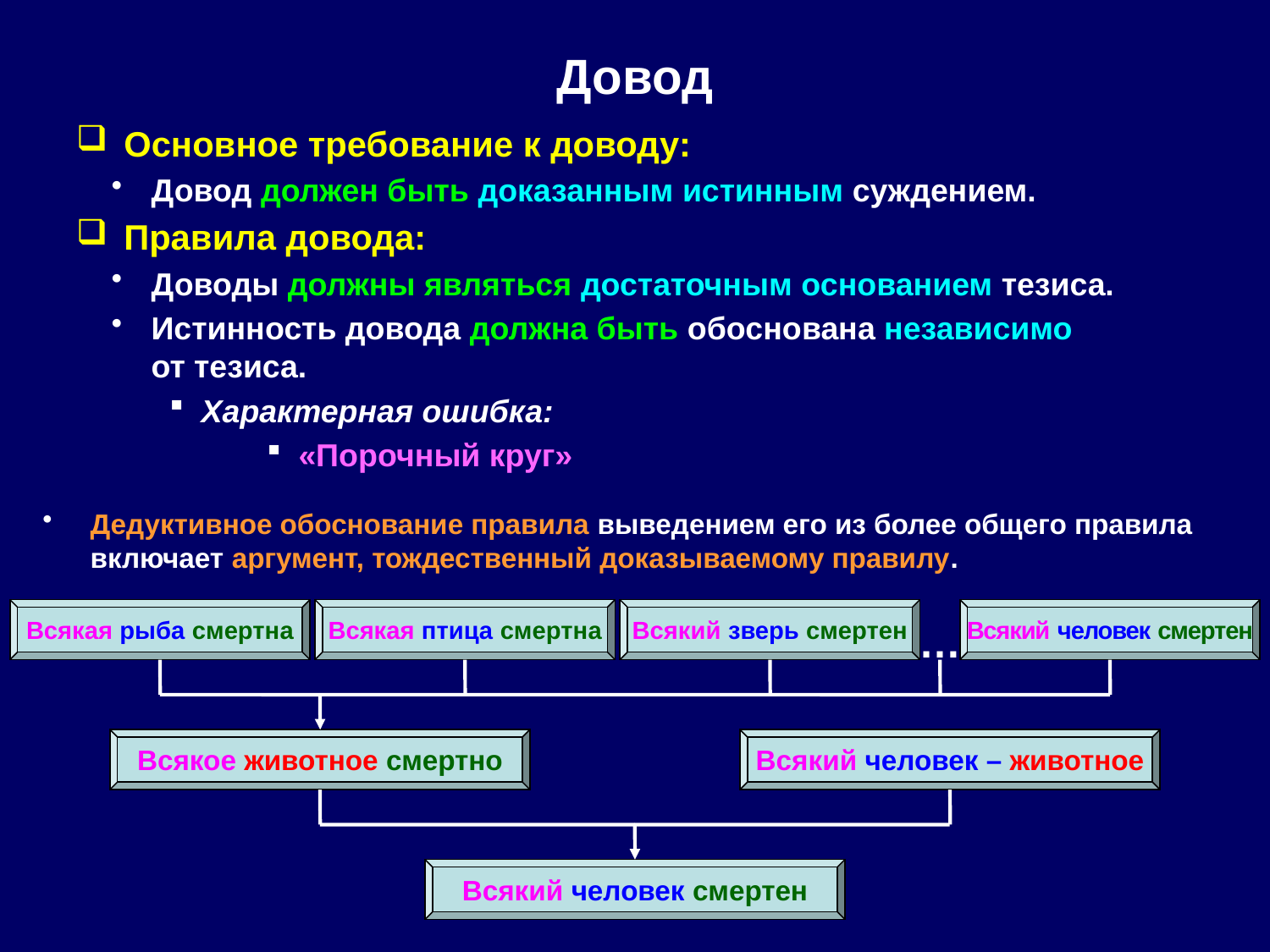

# Довод
Основное требование к доводу:
Довод должен быть доказанным истинным суждением.
Правила довода:
Доводы должны являться достаточным основанием тезиса.
Истинность довода должна быть обоснована независимо
от тезиса.
Характерная ошибка:
«Порочный круг»
Дедуктивное обоснование правила выведением его из более общего правила включает аргумент, тождественный доказываемому правилу.
Всякая рыба смертна
Всякая птица смертна
Всякий зверь смертен
Всякий человек смертен
…

Всякое животное смертно
Всякий человек – животное

Всякий человек смертен